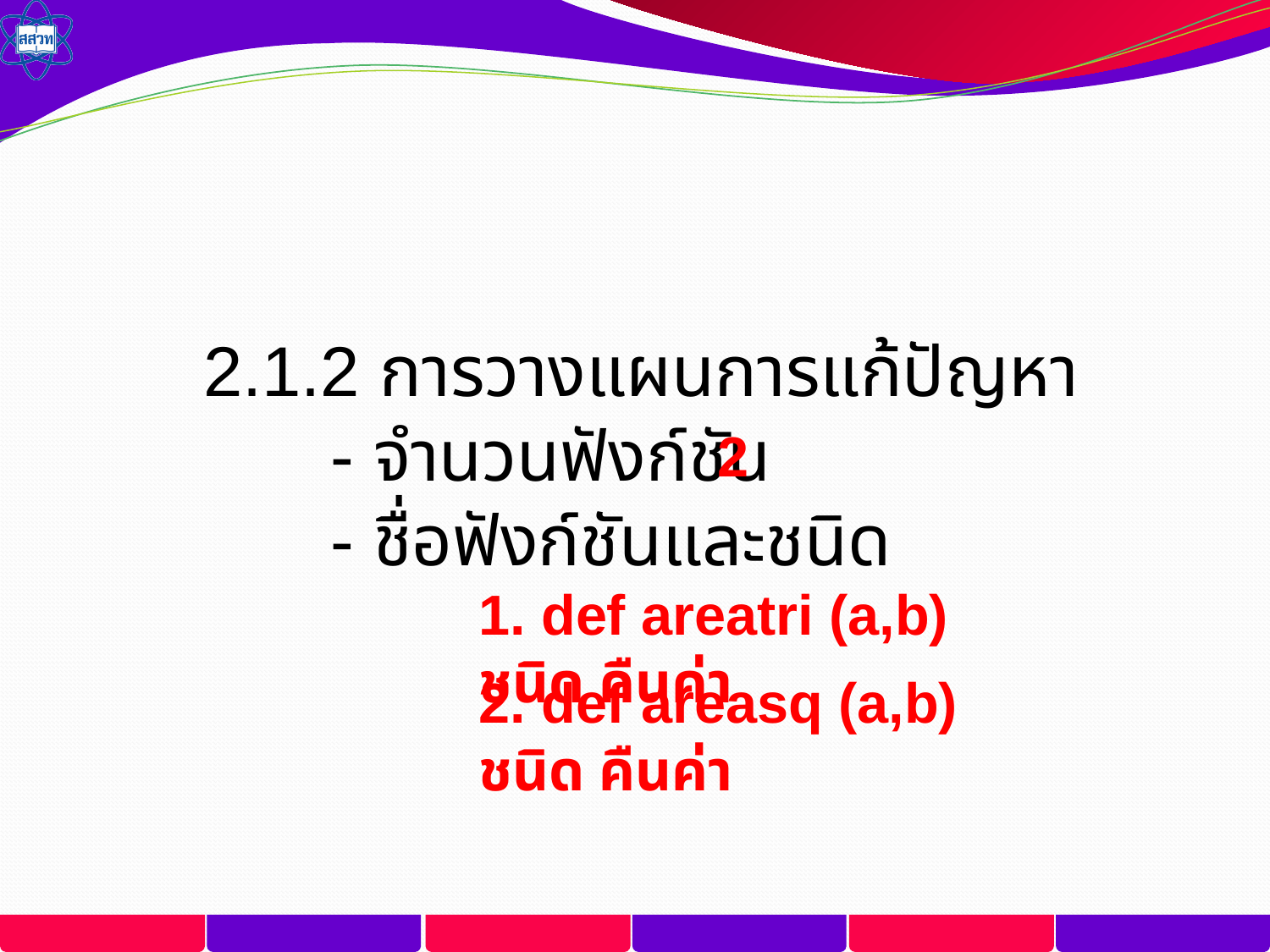

2.1.2 การวางแผนการแก้ปัญหา
		- จำนวนฟังก์ชัน
		- ชื่อฟังก์ชันและชนิด
2
1. def areatri (a,b)	ชนิด คืนค่า
2. def areasq (a,b)	ชนิด คืนค่า